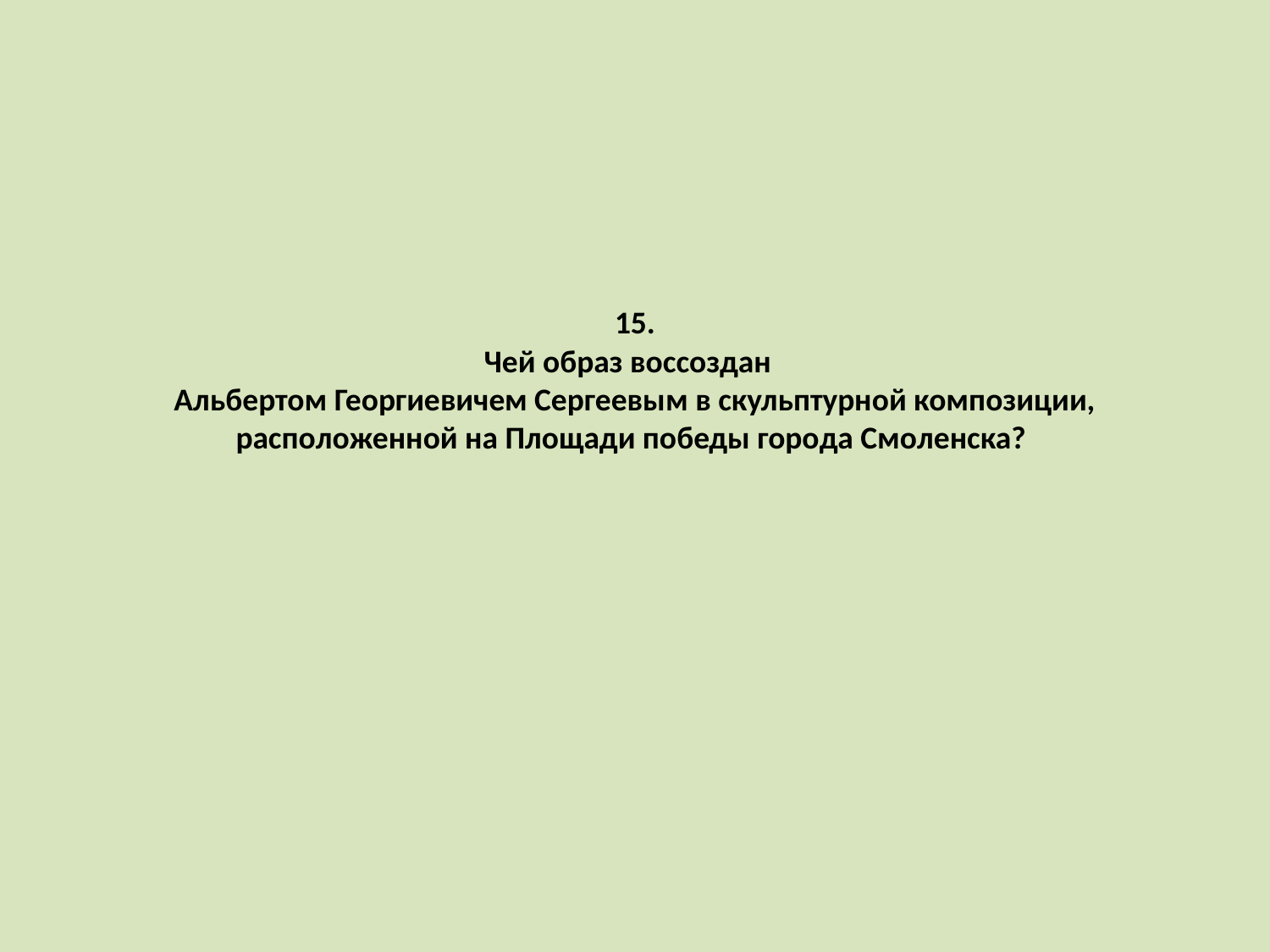

# 15. Чей образ воссоздан Альбертом Георгиевичем Сергеевым в скульптурной композиции, расположенной на Площади победы города Смоленска?